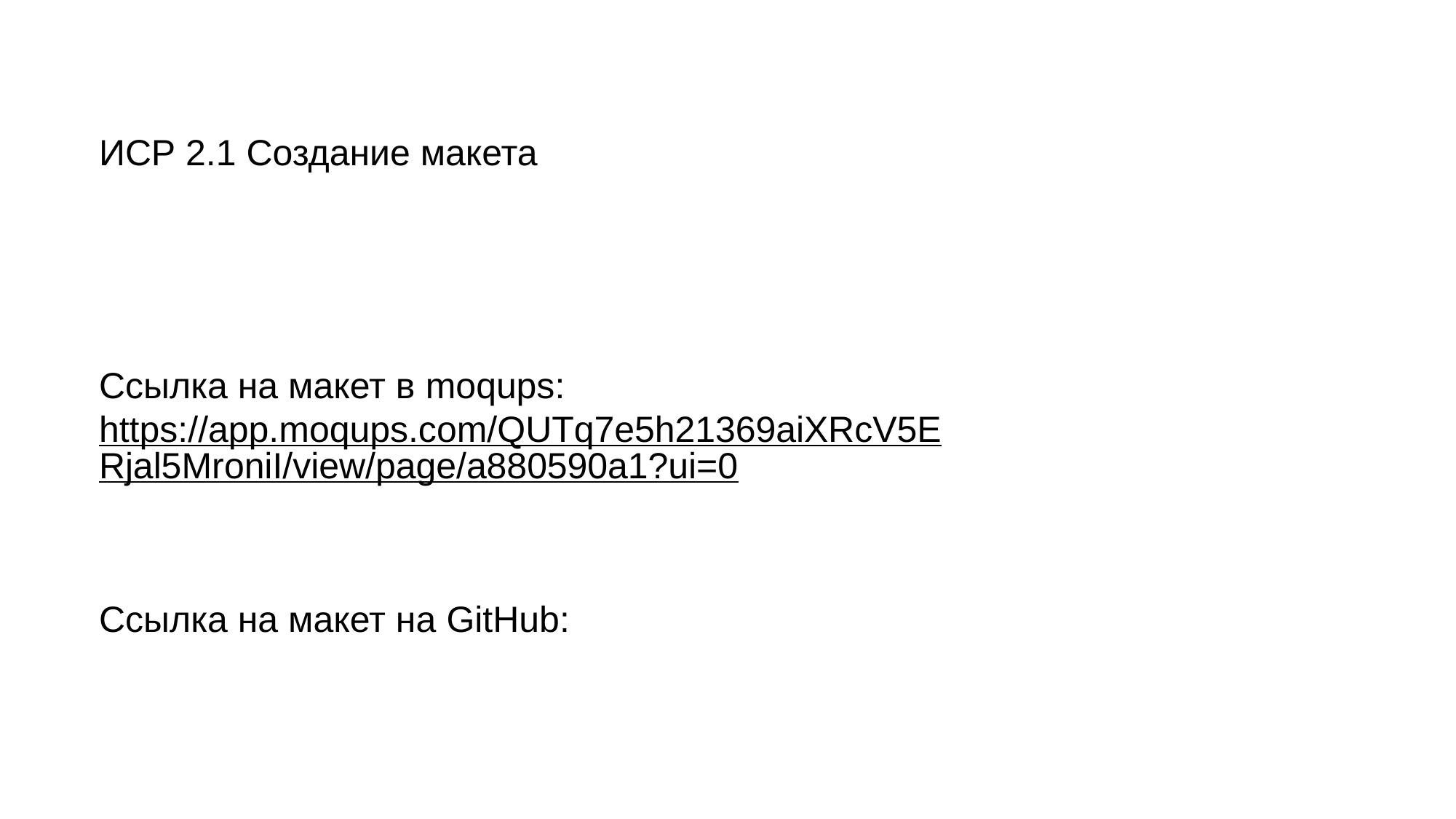

ИСР 2.1 Создание макета
Ссылка на макет в moqups:
https://app.moqups.com/QUTq7e5h21369aiXRcV5ERjal5MroniI/view/page/a880590a1?ui=0
Ссылка на макет на GitHub: